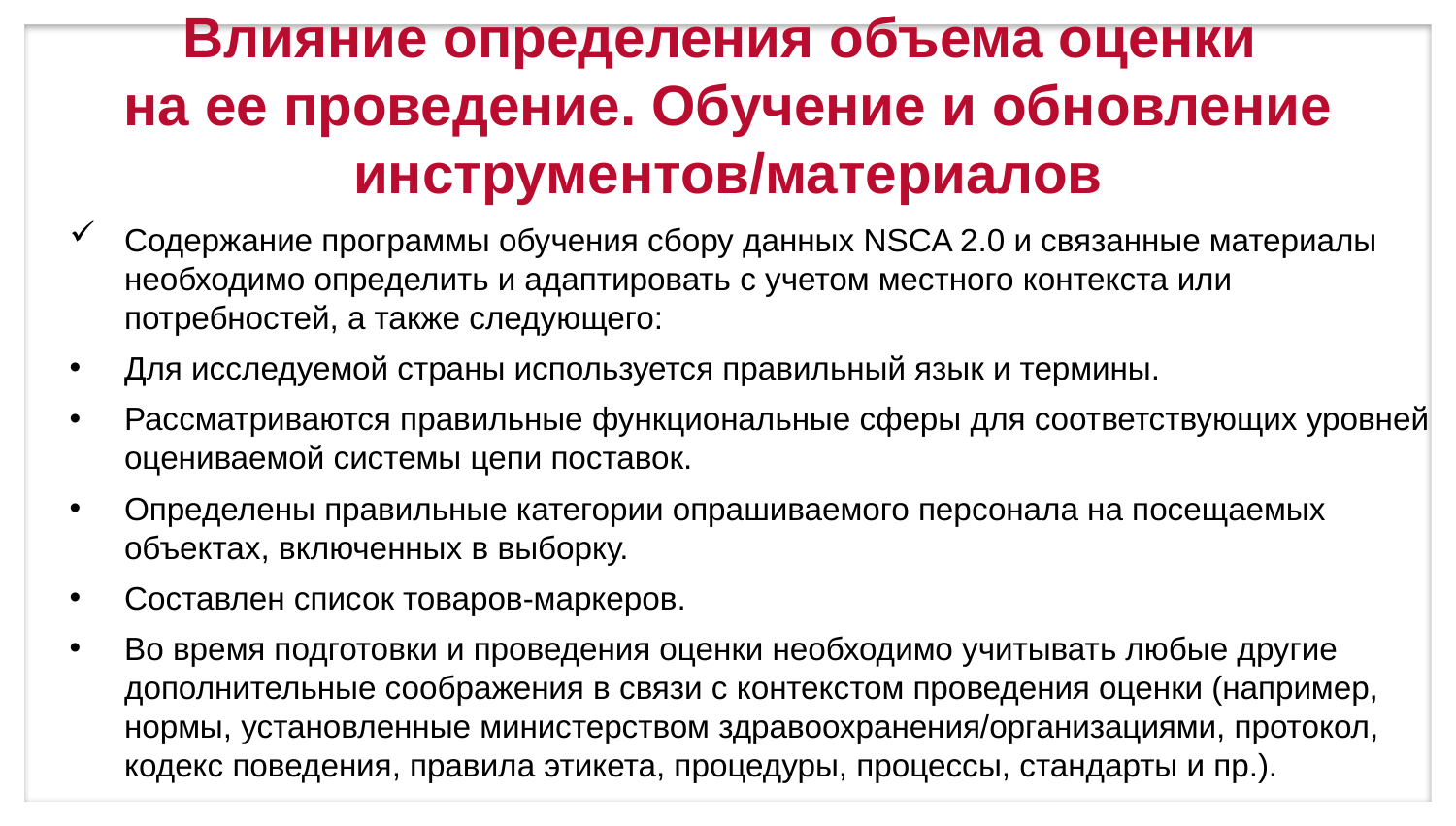

# Влияние определения объема оценки на ее проведение. Обучение и обновление инструментов/материалов
Содержание программы обучения сбору данных NSCA 2.0 и связанные материалы необходимо определить и адаптировать с учетом местного контекста или потребностей, а также следующего:
Для исследуемой страны используется правильный язык и термины.
Рассматриваются правильные функциональные сферы для соответствующих уровней оцениваемой системы цепи поставок.
Определены правильные категории опрашиваемого персонала на посещаемых объектах, включенных в выборку.
Составлен список товаров-маркеров.
Во время подготовки и проведения оценки необходимо учитывать любые другие дополнительные соображения в связи с контекстом проведения оценки (например, нормы, установленные министерством здравоохранения/организациями, протокол, кодекс поведения, правила этикета, процедуры, процессы, стандарты и пр.).